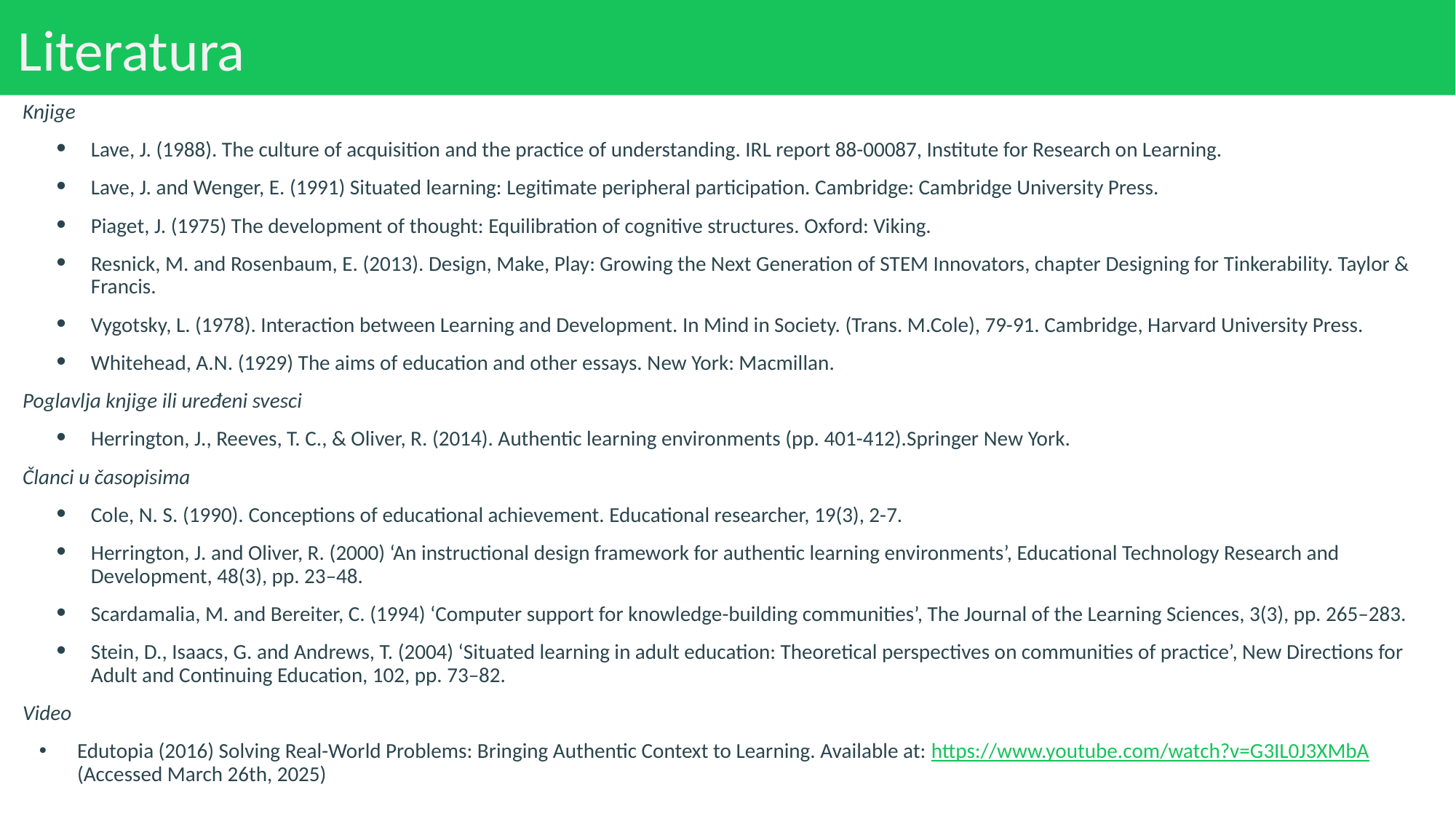

# Literatura
Knjige
Lave, J. (1988). The culture of acquisition and the practice of understanding. IRL report 88-00087, Institute for Research on Learning.
Lave, J. and Wenger, E. (1991) Situated learning: Legitimate peripheral participation. Cambridge: Cambridge University Press.
Piaget, J. (1975) The development of thought: Equilibration of cognitive structures. Oxford: Viking.
Resnick, M. and Rosenbaum, E. (2013). Design, Make, Play: Growing the Next Generation of STEM Innovators, chapter Designing for Tinkerability. Taylor & Francis.
Vygotsky, L. (1978). Interaction between Learning and Development. In Mind in Society. (Trans. M.Cole), 79-91. Cambridge, Harvard University Press.
Whitehead, A.N. (1929) The aims of education and other essays. New York: Macmillan.
Poglavlja knjige ili uređeni svesci
Herrington, J., Reeves, T. C., & Oliver, R. (2014). Authentic learning environments (pp. 401-412).Springer New York.
Članci u časopisima
Cole, N. S. (1990). Conceptions of educational achievement. Educational researcher, 19(3), 2-7.
Herrington, J. and Oliver, R. (2000) ‘An instructional design framework for authentic learning environments’, Educational Technology Research and Development, 48(3), pp. 23–48.
Scardamalia, M. and Bereiter, C. (1994) ‘Computer support for knowledge-building communities’, The Journal of the Learning Sciences, 3(3), pp. 265–283.
Stein, D., Isaacs, G. and Andrews, T. (2004) ‘Situated learning in adult education: Theoretical perspectives on communities of practice’, New Directions for Adult and Continuing Education, 102, pp. 73–82.
Video
Edutopia (2016) Solving Real-World Problems: Bringing Authentic Context to Learning. Available at: https://www.youtube.com/watch?v=G3IL0J3XMbA (Accessed March 26th, 2025)